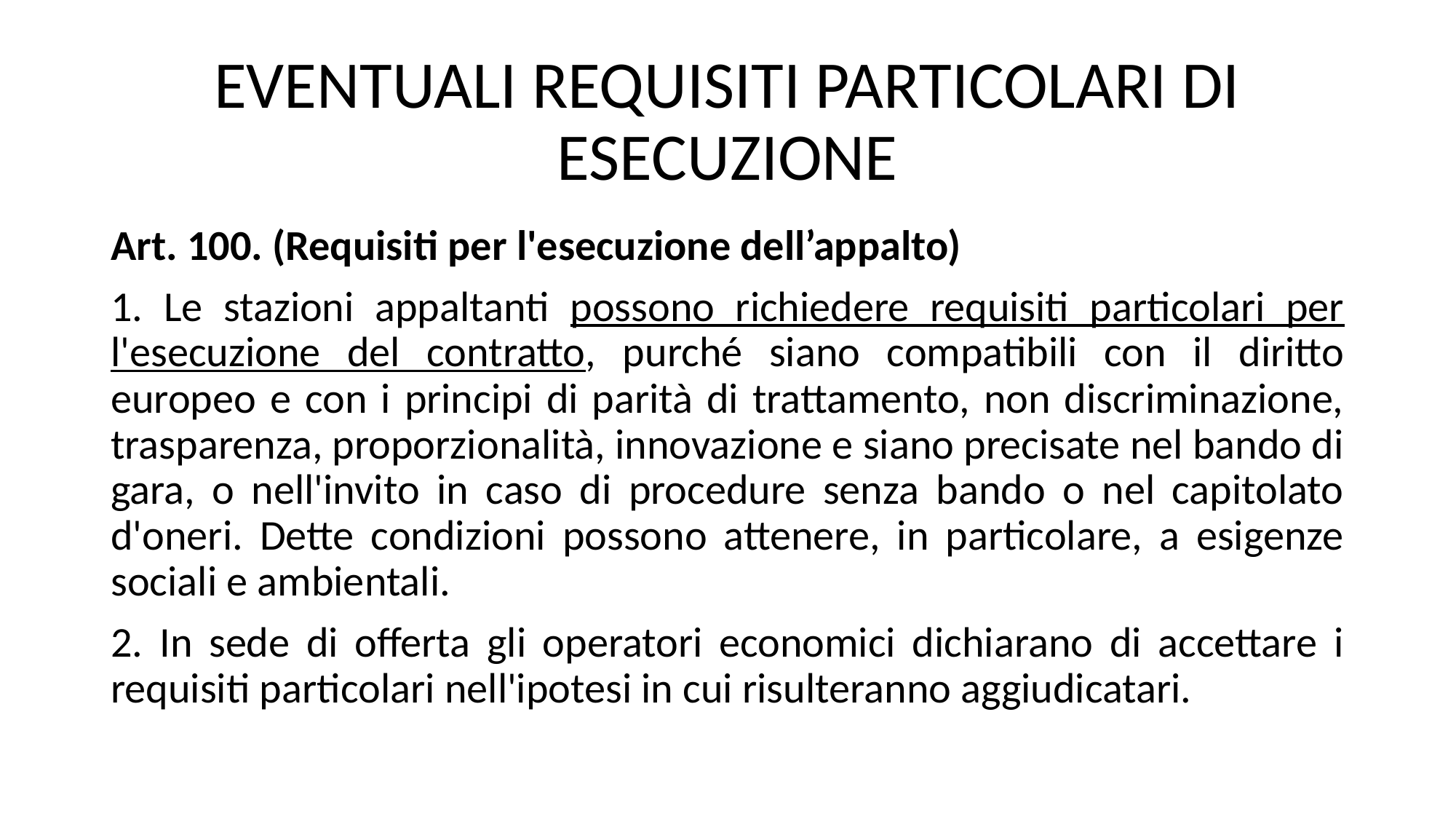

# EVENTUALI REQUISITI PARTICOLARI DI ESECUZIONE
Art. 100. (Requisiti per l'esecuzione dell’appalto)
1. Le stazioni appaltanti possono richiedere requisiti particolari per l'esecuzione del contratto, purché siano compatibili con il diritto europeo e con i principi di parità di trattamento, non discriminazione, trasparenza, proporzionalità, innovazione e siano precisate nel bando di gara, o nell'invito in caso di procedure senza bando o nel capitolato d'oneri. Dette condizioni possono attenere, in particolare, a esigenze sociali e ambientali.
2. In sede di offerta gli operatori economici dichiarano di accettare i requisiti particolari nell'ipotesi in cui risulteranno aggiudicatari.